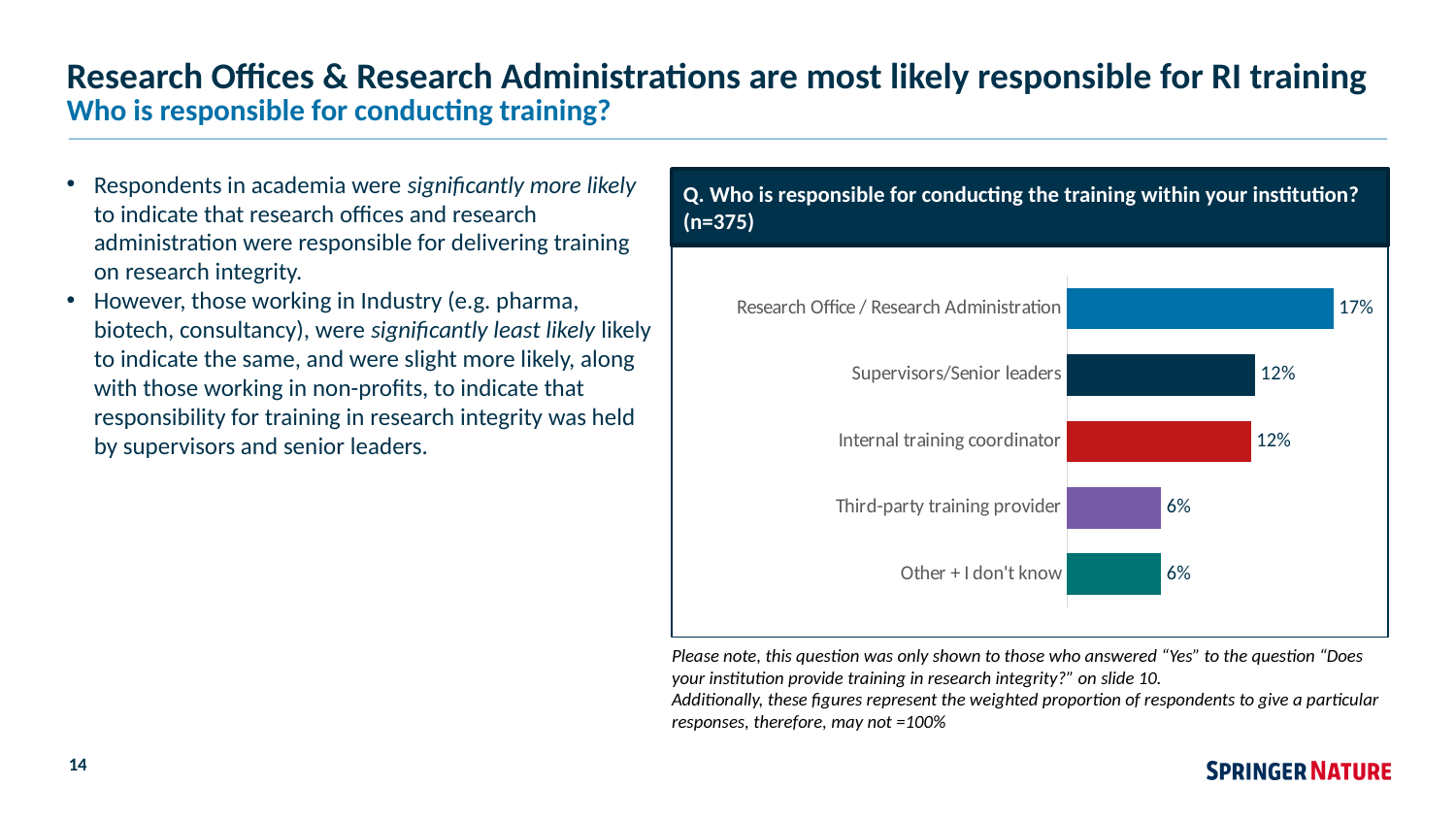

# Research Offices & Research Administrations are most likely responsible for RI training
Who is responsible for conducting training?

Respondents in academia were significantly more likely to indicate that research offices and research administration were responsible for delivering training on research integrity.
However, those working in Industry (e.g. pharma, biotech, consultancy), were significantly least likely likely to indicate the same, and were slight more likely, along with those working in non-profits, to indicate that responsibility for training in research integrity was held by supervisors and senior leaders.
Q. Who is responsible for conducting the training within your institution? (n=375)

### Chart

| Category | % |
|---|---|
| Other + I don't know | 0.06 |
| Third-party training provider | 0.06 |
| Internal training coordinator | 0.1172273190622 |
| Supervisors/Senior leaders | 0.12 |
| Research Office / Research Administration | 0.17 |
Please note, this question was only shown to those who answered “Yes” to the question “Does your institution provide training in research integrity?” on slide 10.
Additionally, these figures represent the weighted proportion of respondents to give a particular responses, therefore, may not =100%